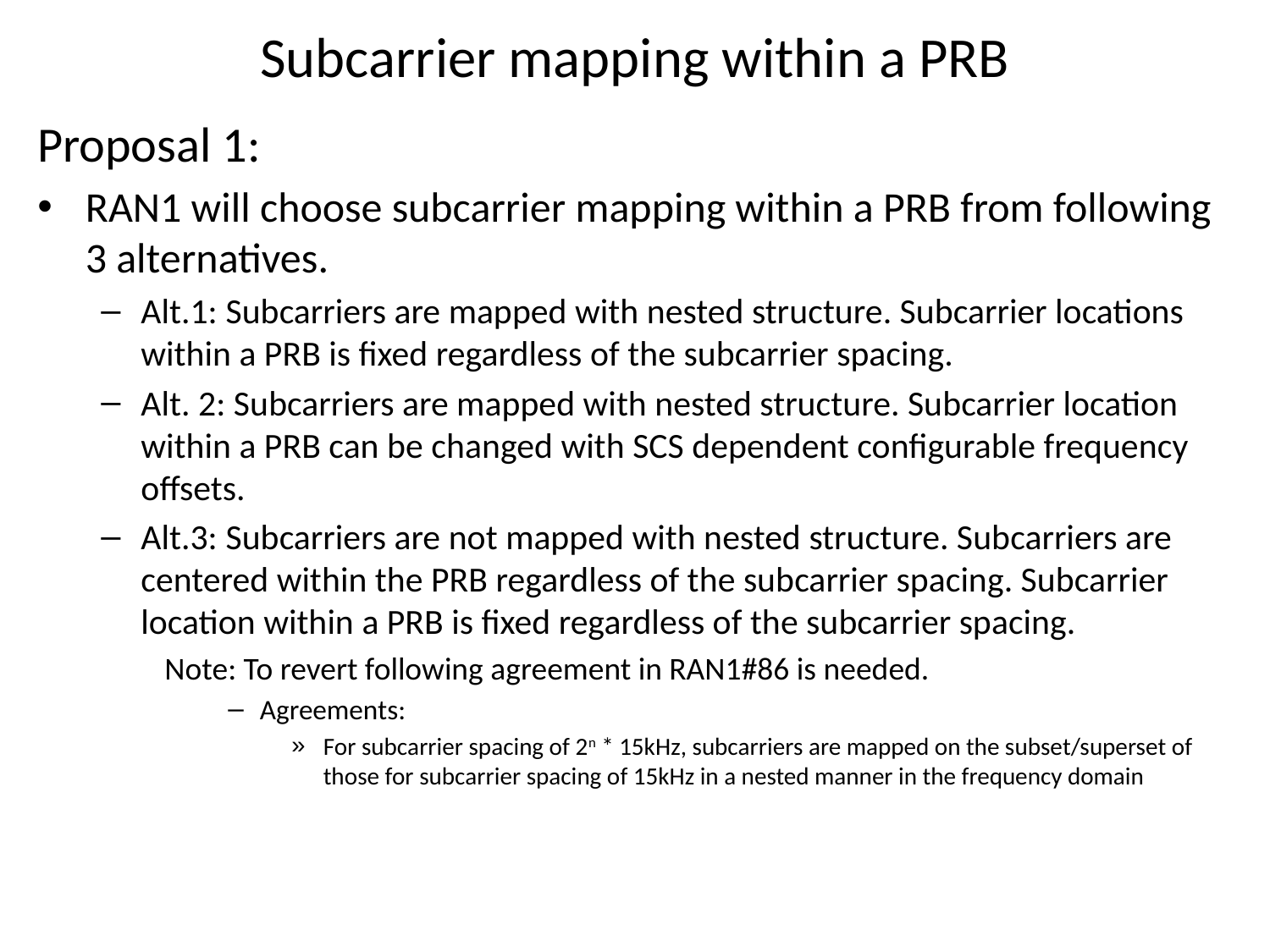

# Subcarrier mapping within a PRB
Proposal 1:
RAN1 will choose subcarrier mapping within a PRB from following 3 alternatives.
Alt.1: Subcarriers are mapped with nested structure. Subcarrier locations within a PRB is fixed regardless of the subcarrier spacing.
Alt. 2: Subcarriers are mapped with nested structure. Subcarrier location within a PRB can be changed with SCS dependent configurable frequency offsets.
Alt.3: Subcarriers are not mapped with nested structure. Subcarriers are centered within the PRB regardless of the subcarrier spacing. Subcarrier location within a PRB is fixed regardless of the subcarrier spacing.
Note: To revert following agreement in RAN1#86 is needed.
Agreements:
For subcarrier spacing of 2n * 15kHz, subcarriers are mapped on the subset/superset of those for subcarrier spacing of 15kHz in a nested manner in the frequency domain